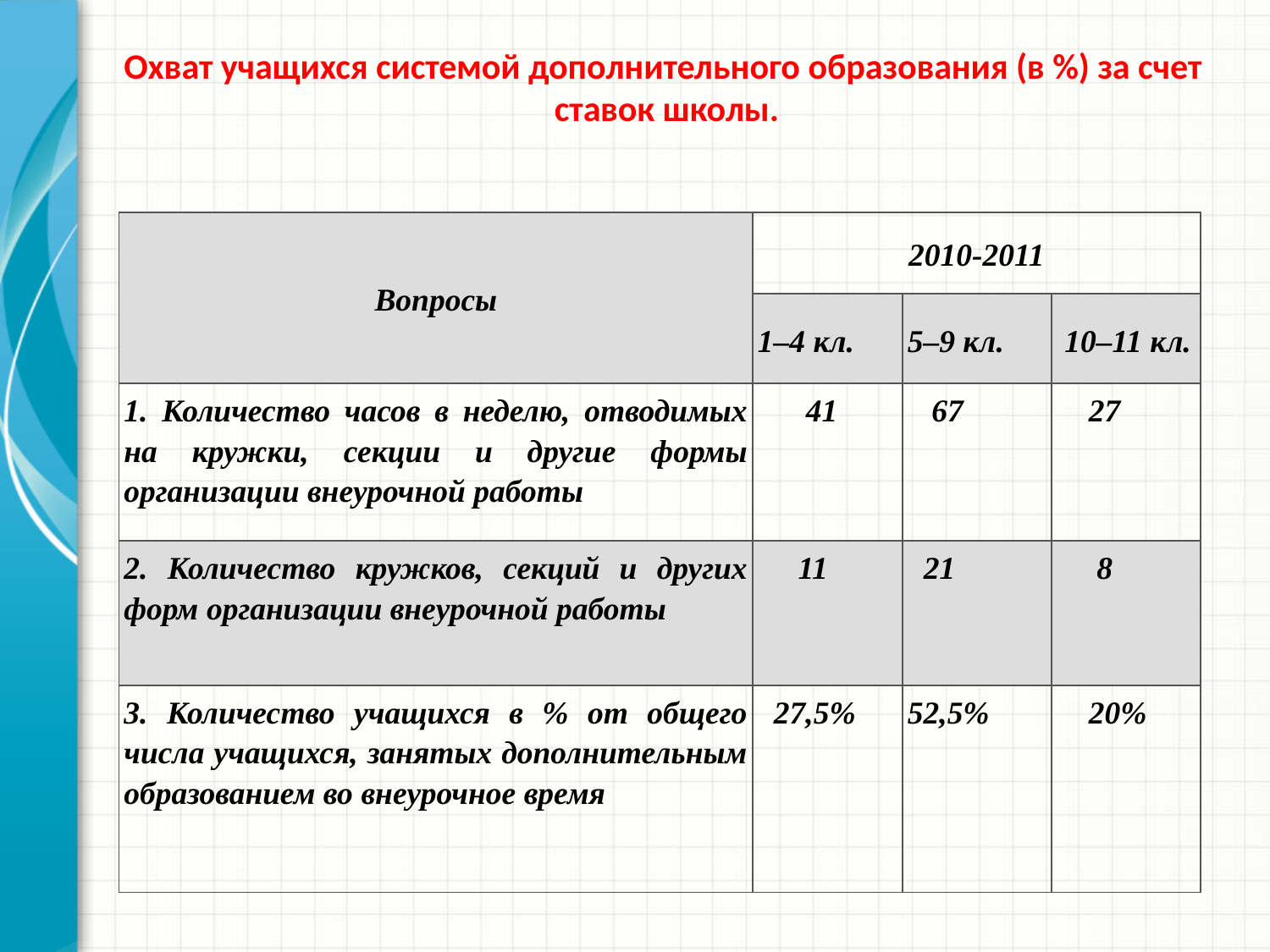

# Охват учащихся системой дополнительного образования (в %) за счет  ставок школы.
| Вопросы | 2010-2011 |  |  |
| --- | --- | --- | --- |
|  | 1–4 кл. | 5–9 кл. | 10–11 кл. |
| 1. Количество часов в неделю, отводимых на кружки, секции и другие формы организации внеурочной работы | 41 | 67 | 27 |
| 2. Количество кружков, секций и других форм организации внеурочной работы | 11 | 21 | 8 |
| 3. Количество учащихся в % от общего числа учащихся, занятых дополнительным образованием во внеурочное время | 27,5% | 52,5% | 20% |